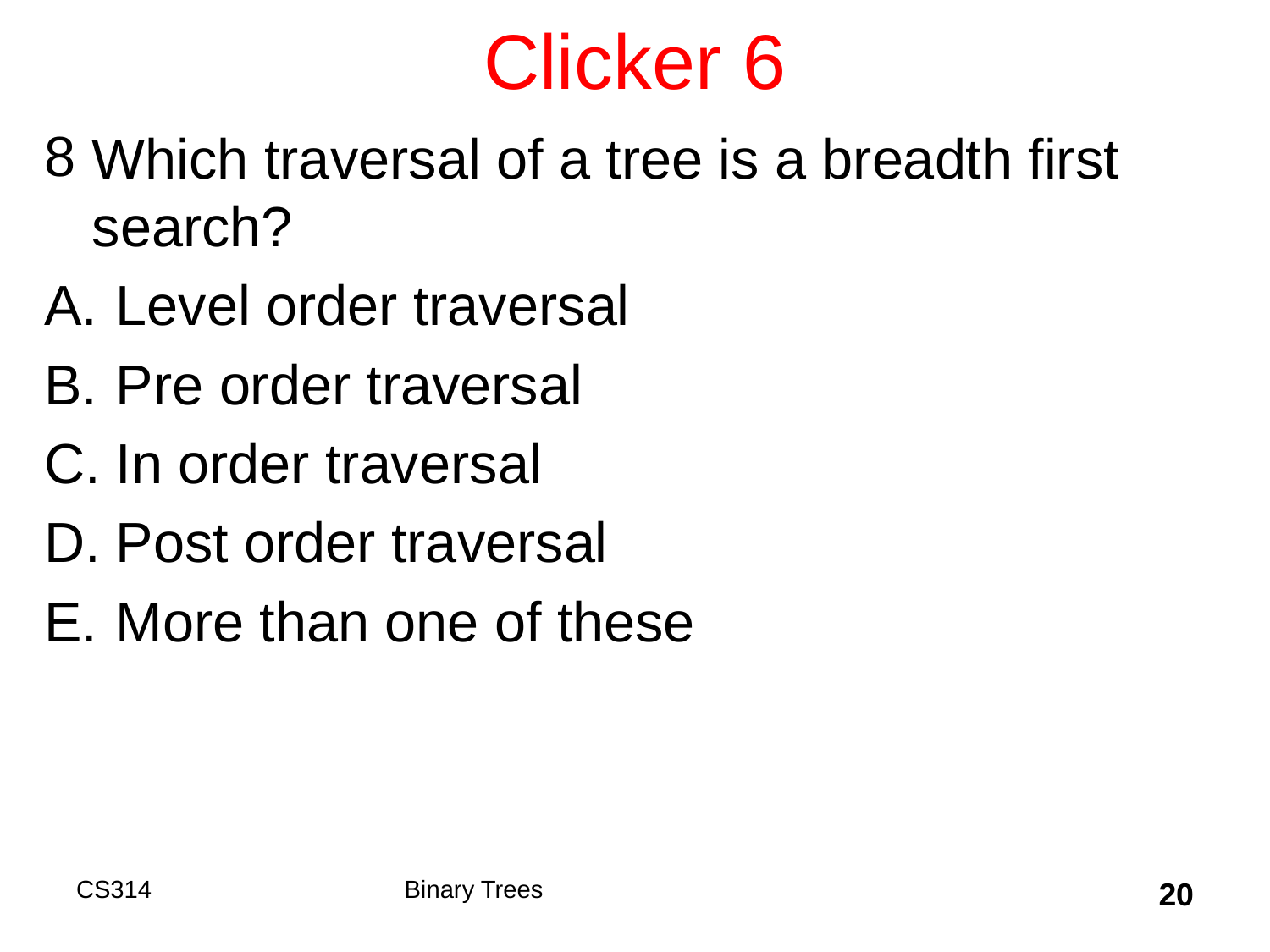

# Clicker 6
Which traversal of a tree is a breadth first search?
Level order traversal
Pre order traversal
In order traversal
Post order traversal
More than one of these
CS314
Binary Trees
20